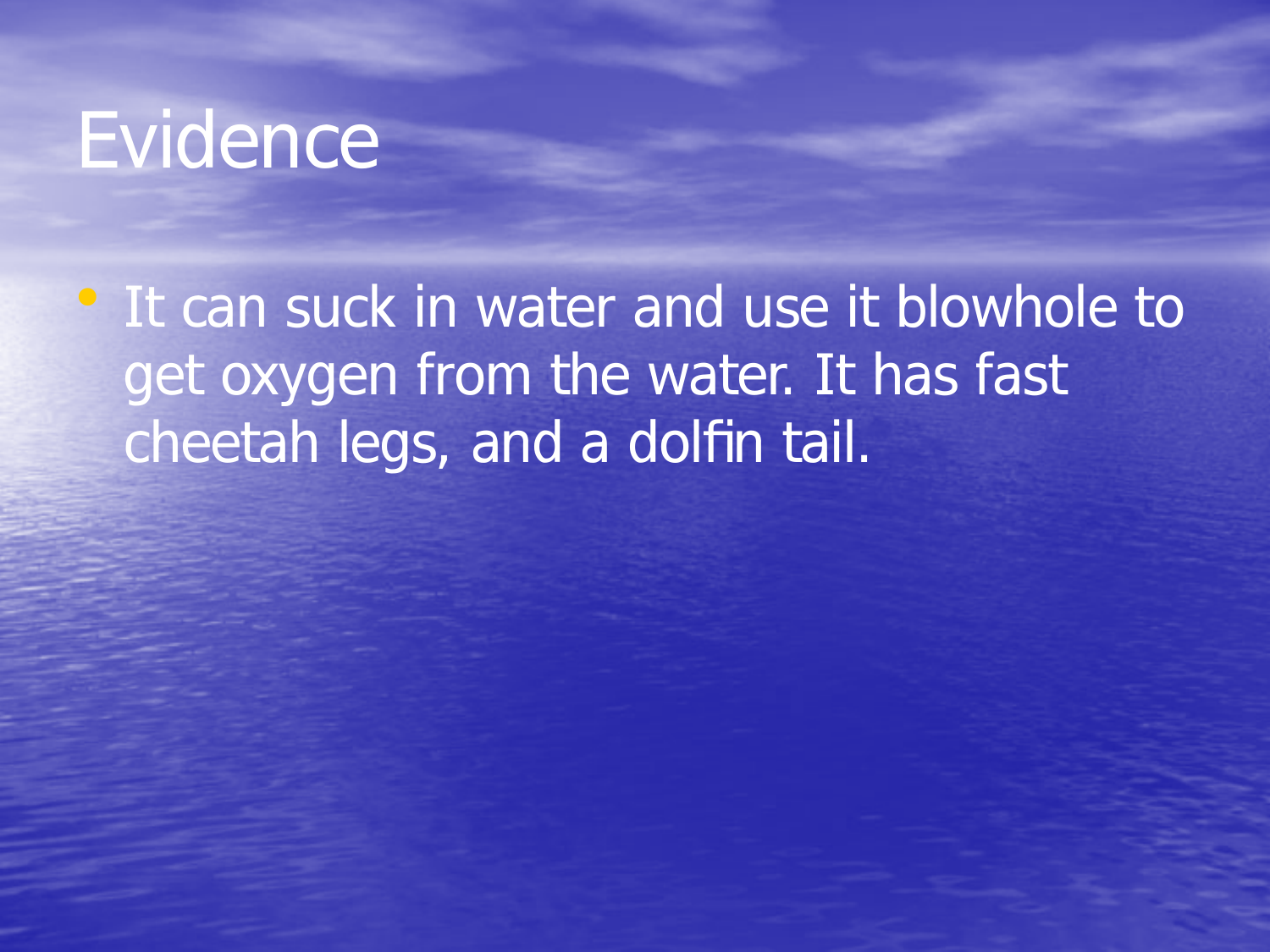

Evidence
It can suck in water and use it blowhole to get oxygen from the water. It has fast cheetah legs, and a dolfin tail.